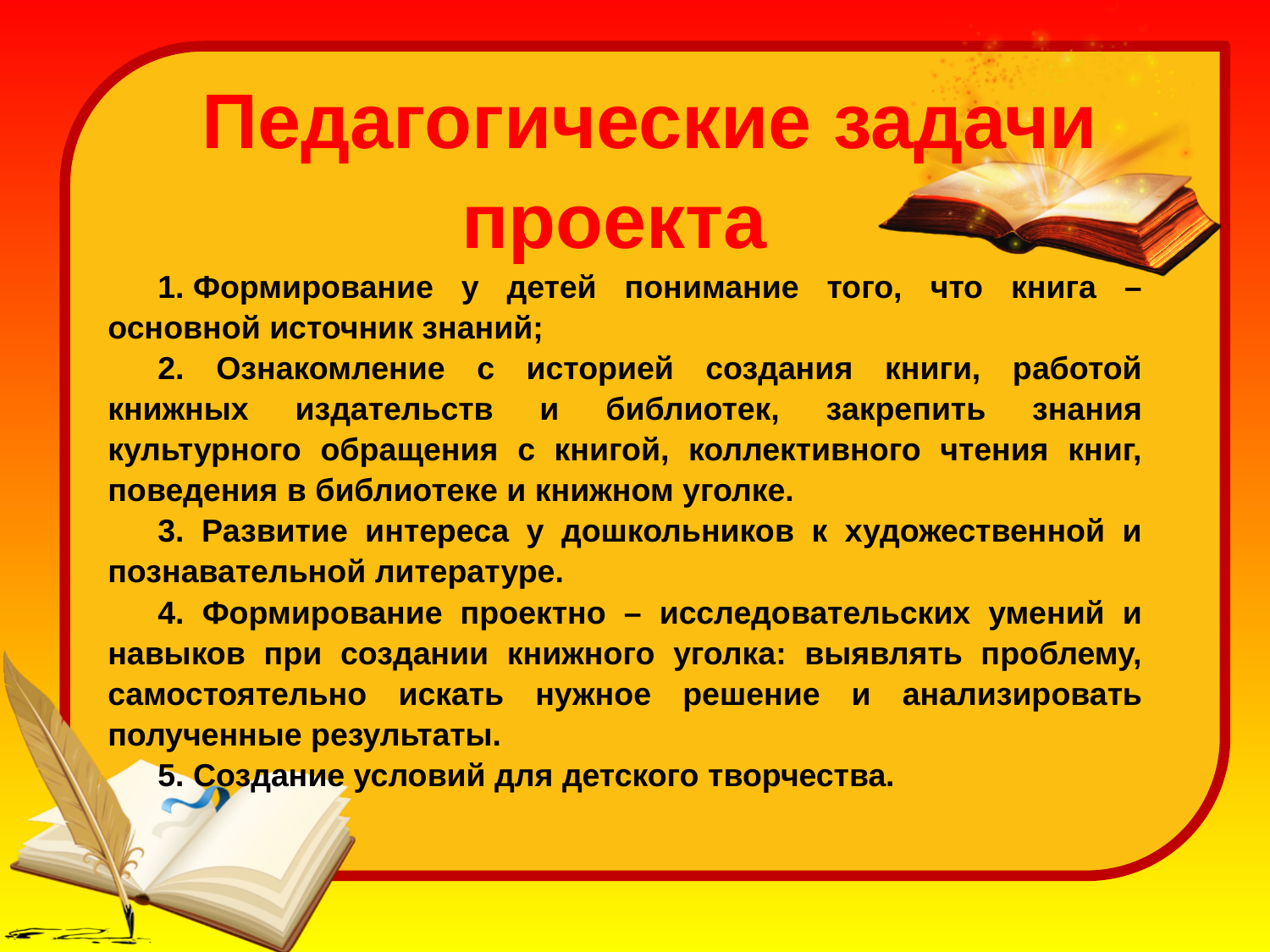

Педагогические задачи проекта
1. Формирование у детей понимание того, что книга – основной источник знаний;
2. Ознакомление с историей создания книги, работой книжных издательств и библиотек, закрепить знания культурного обращения с книгой, коллективного чтения книг, поведения в библиотеке и книжном уголке.
3. Развитие интереса у дошкольников к художественной и познавательной литературе.
4. Формирование проектно – исследовательских умений и навыков при создании книжного уголка: выявлять проблему, самостоятельно искать нужное решение и анализировать полученные результаты.
5. Создание условий для детского творчества.
#